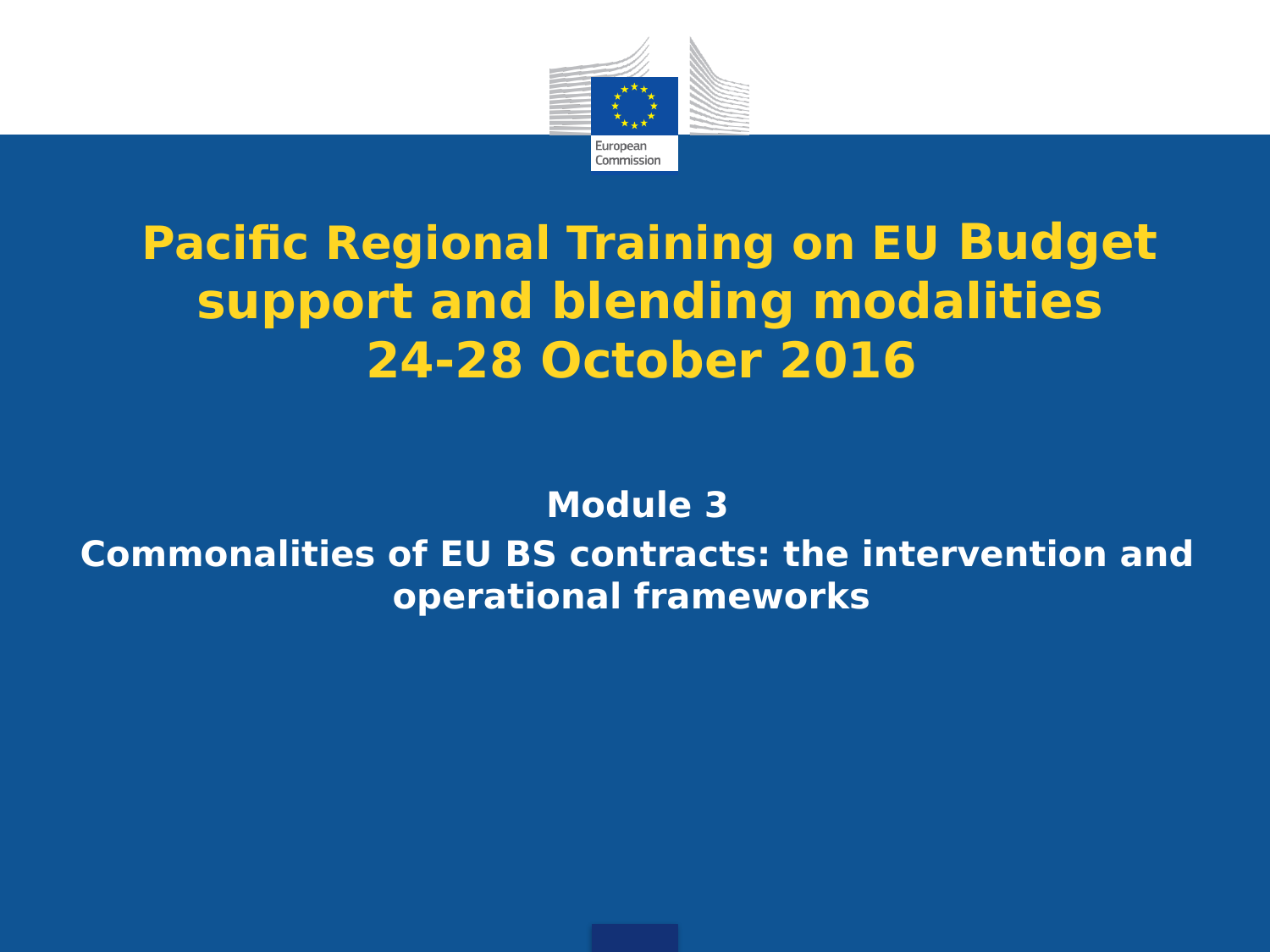

# Pacific Regional Training on EU Budget support and blending modalities 24-28 October 2016

Module 3
Commonalities of EU BS contracts: the intervention and operational frameworks